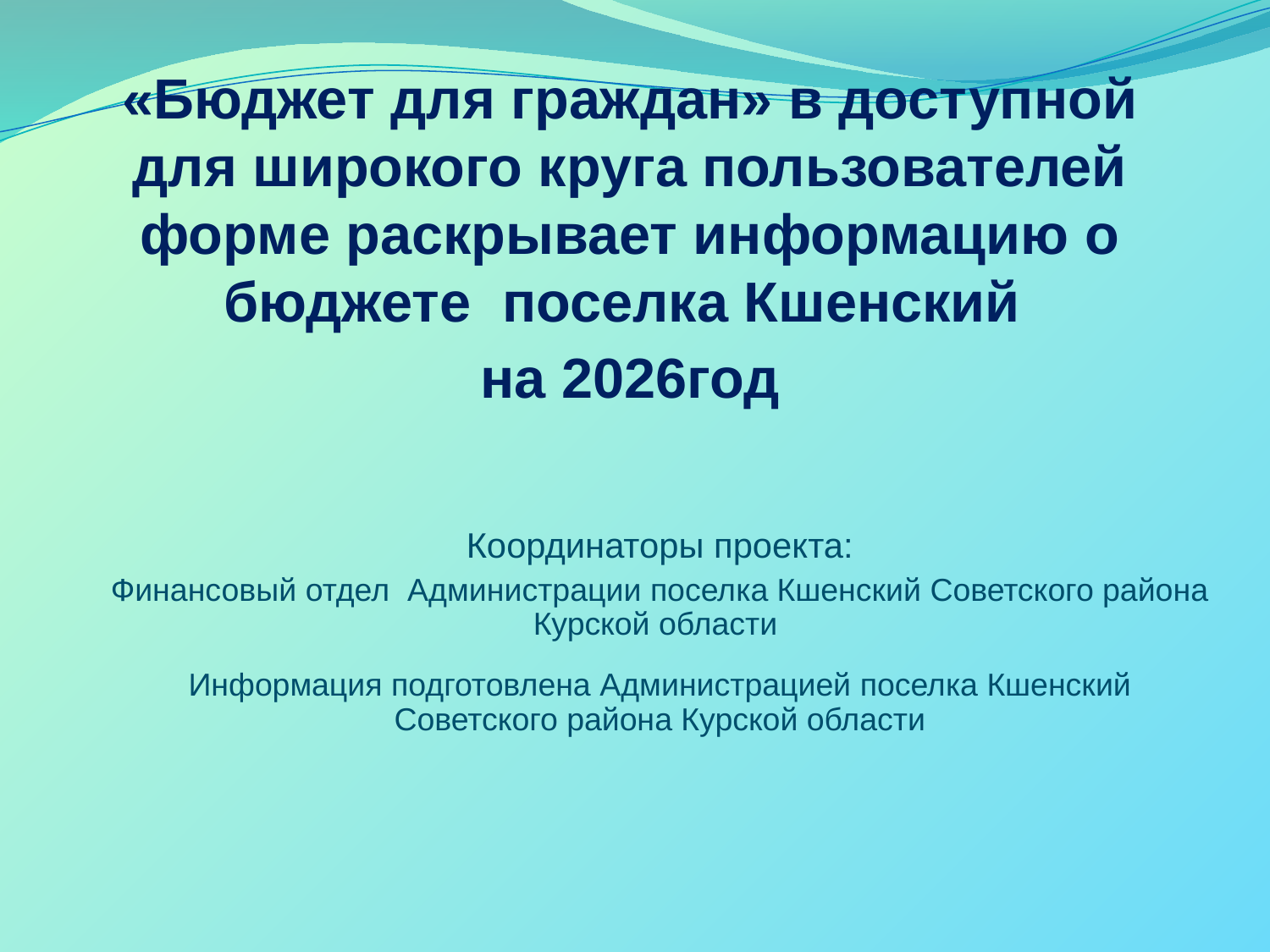

«Бюджет для граждан» в доступной для широкого круга пользователей форме раскрывает информацию о бюджете  поселка Кшенский
на 2026год

Координаторы проекта:
Финансовый отдел  Администрации поселка Кшенский Советского района Курской области

Информация подготовлена Администрацией поселка Кшенский Советского района Курской области